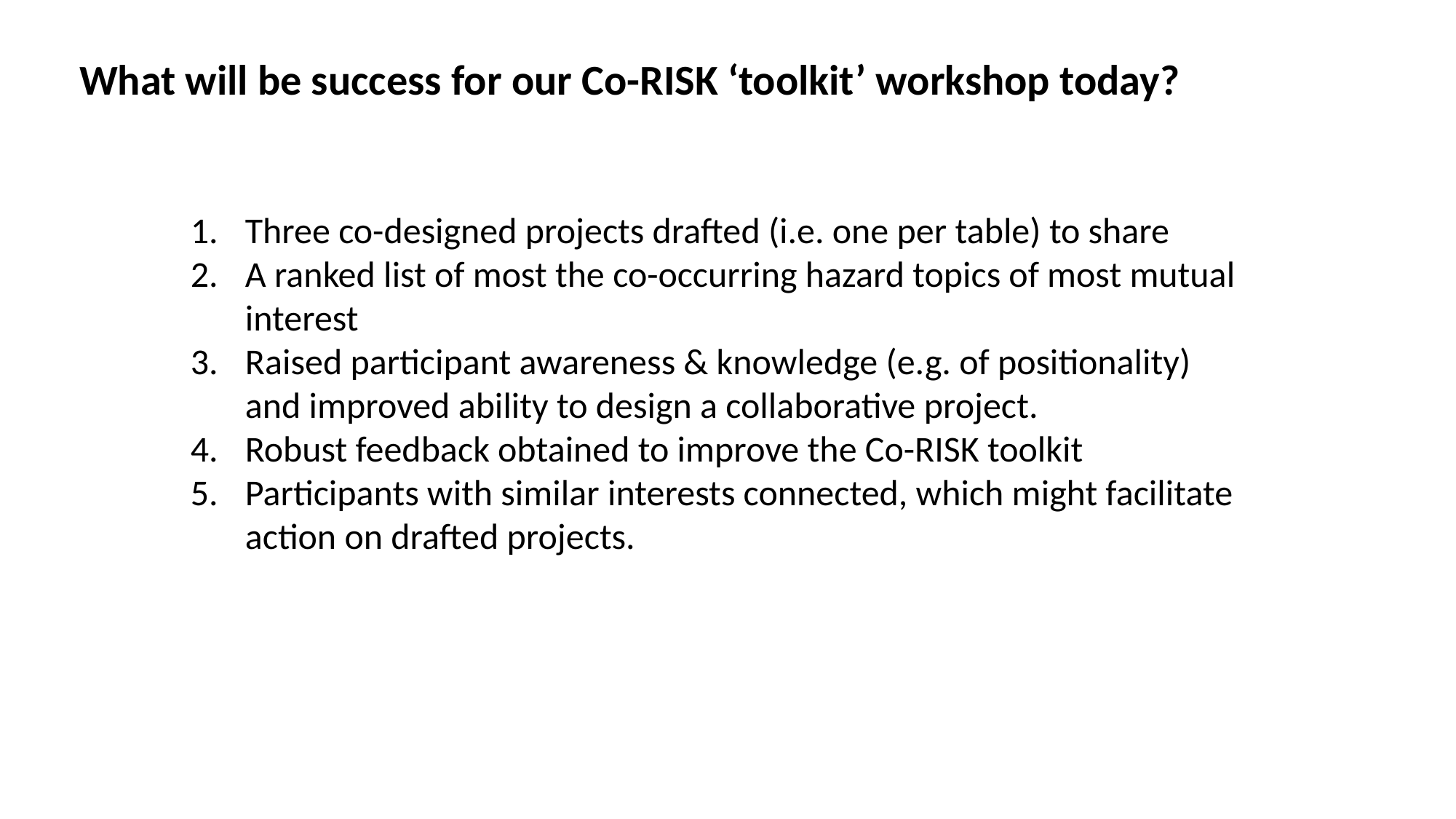

What will be success for our Co-RISK ‘toolkit’ workshop today?
Three co-designed projects drafted (i.e. one per table) to share
A ranked list of most the co-occurring hazard topics of most mutual interest
Raised participant awareness & knowledge (e.g. of positionality) and improved ability to design a collaborative project.
Robust feedback obtained to improve the Co-RISK toolkit
Participants with similar interests connected, which might facilitate action on drafted projects.